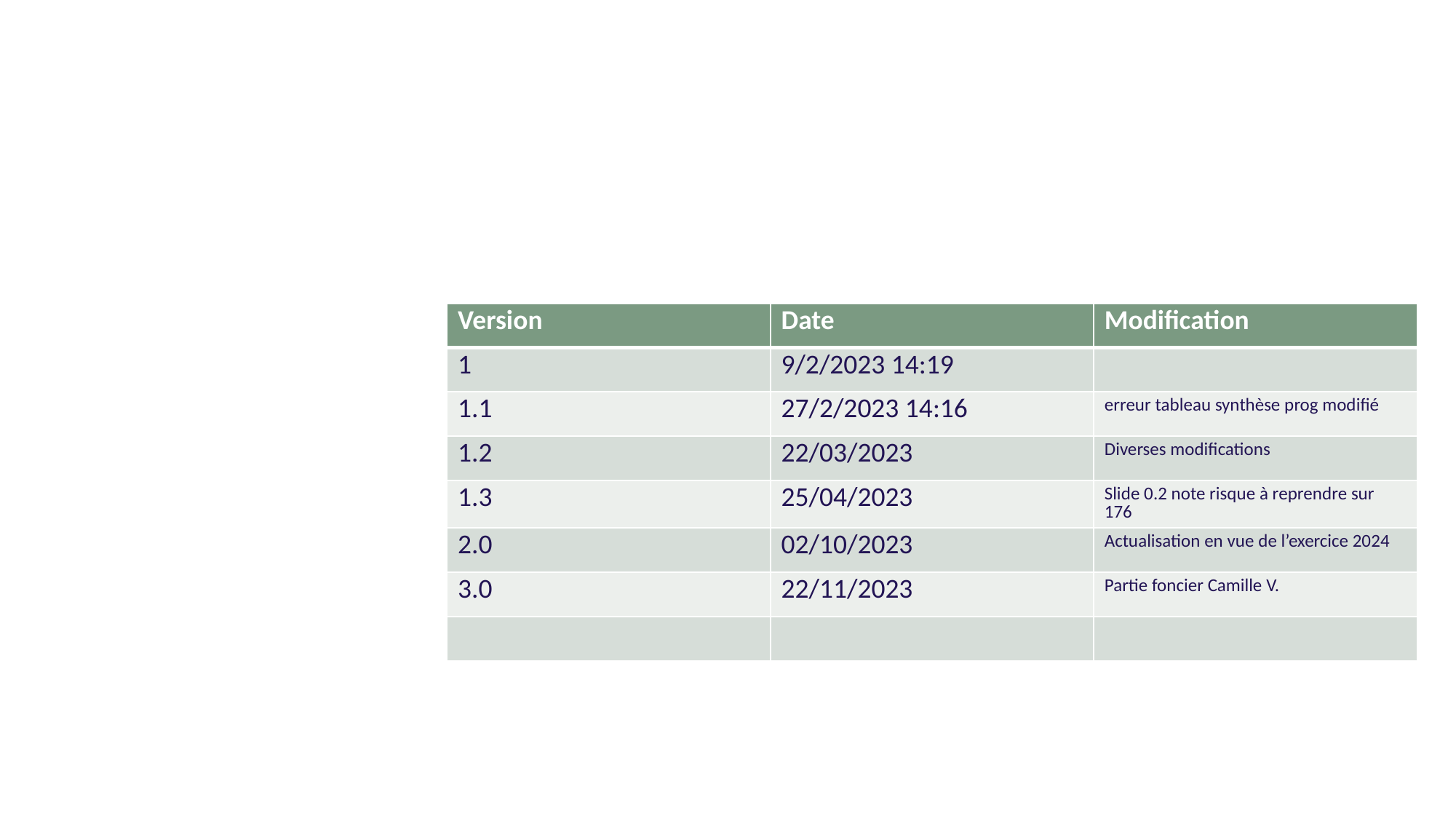

| Version | Date | Modification |
| --- | --- | --- |
| 1 | 9/2/2023 14:19 |  |
| 1.1 | 27/2/2023 14:16 | erreur tableau synthèse prog modifié |
| 1.2 | 22/03/2023 | Diverses modifications |
| 1.3 | 25/04/2023 | Slide 0.2 note risque à reprendre sur 176 |
| 2.0 | 02/10/2023 | Actualisation en vue de l’exercice 2024 |
| 3.0 | 22/11/2023 | Partie foncier Camille V. |
|  |  |  |